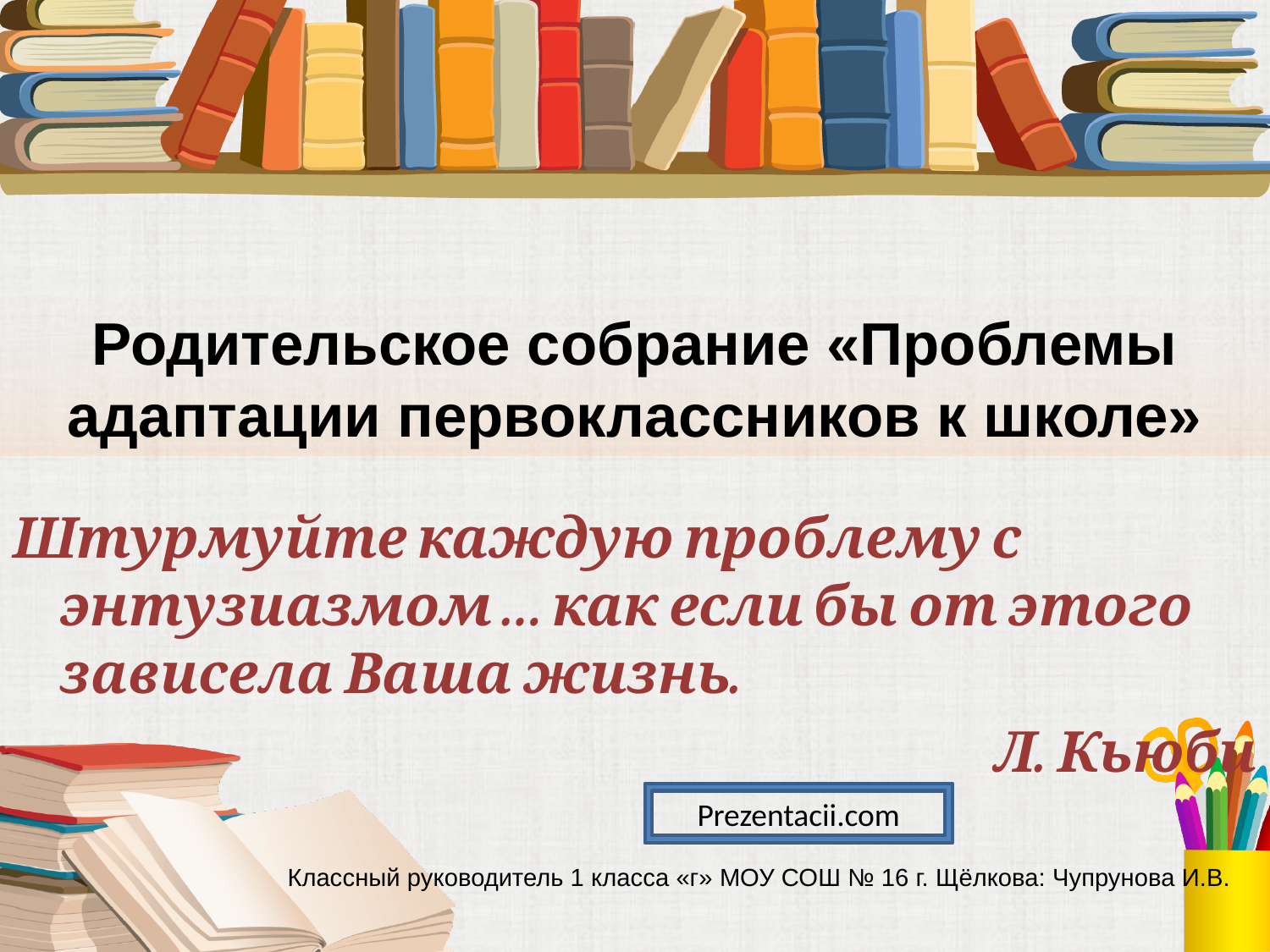

Родительское собрание «Проблемы адаптации первоклассников к школе»

Штурмуйте каждую проблему с энтузиазмом … как если бы от этого зависела Ваша жизнь.
Л. Кьюби
Prezentacii.com
Классный руководитель 1 класса «г» МОУ СОШ № 16 г. Щёлкова: Чупрунова И.В.